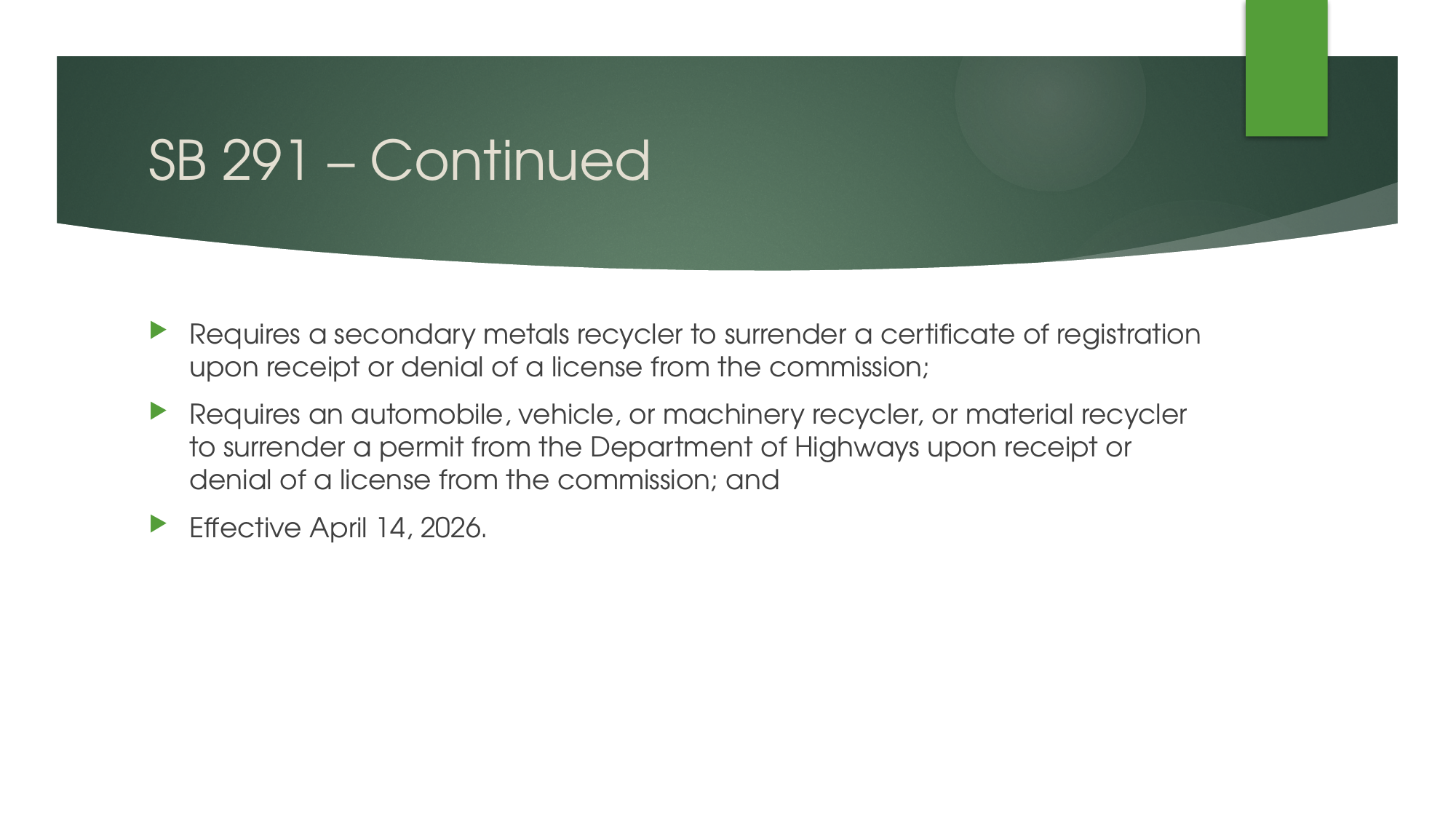

# SB 291 – Continued
Requires a secondary metals recycler to surrender a certificate of registration upon receipt or denial of a license from the commission;
Requires an automobile, vehicle, or machinery recycler, or material recycler to surrender a permit from the Department of Highways upon receipt or denial of a license from the commission; and
Effective April 14, 2026.